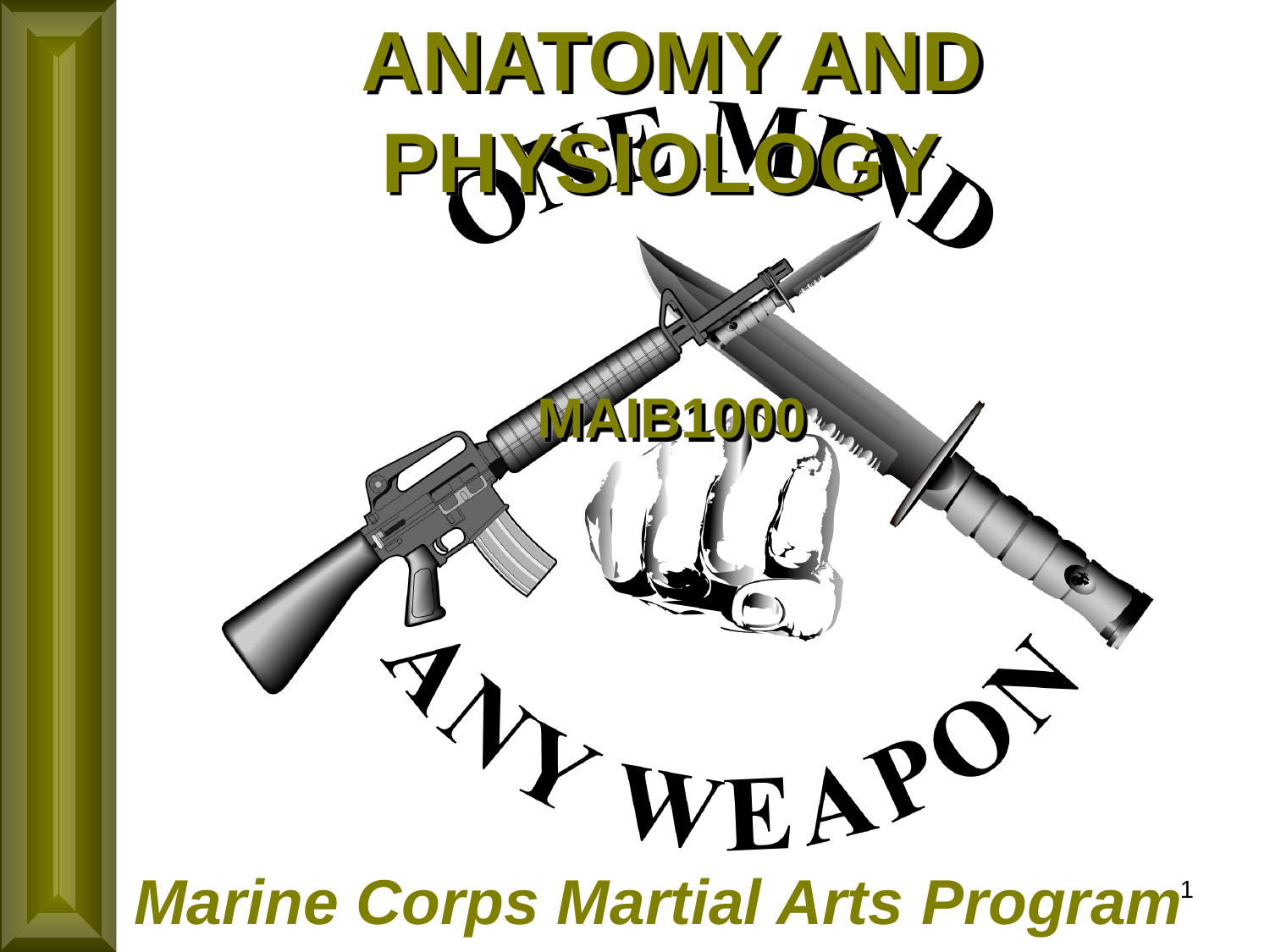

ANATOMY AND PHYSIOLOGY

MAIB1000
Marine Corps Martial Arts Program
1